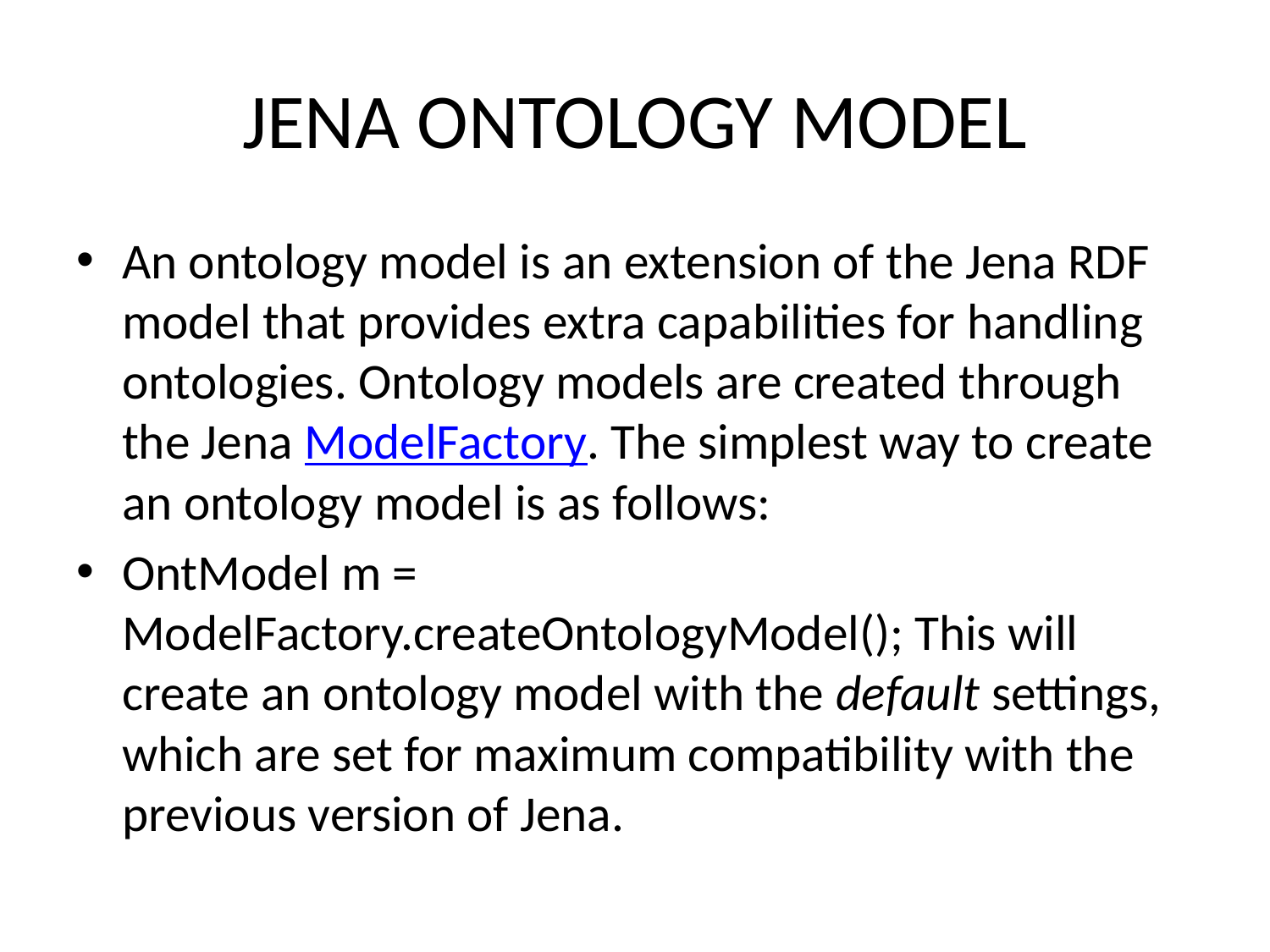

# JENA ONTOLOGY MODEL
An ontology model is an extension of the Jena RDF model that provides extra capabilities for handling ontologies. Ontology models are created through the Jena ModelFactory. The simplest way to create an ontology model is as follows:
OntModel m = ModelFactory.createOntologyModel(); This will create an ontology model with the default settings, which are set for maximum compatibility with the previous version of Jena.